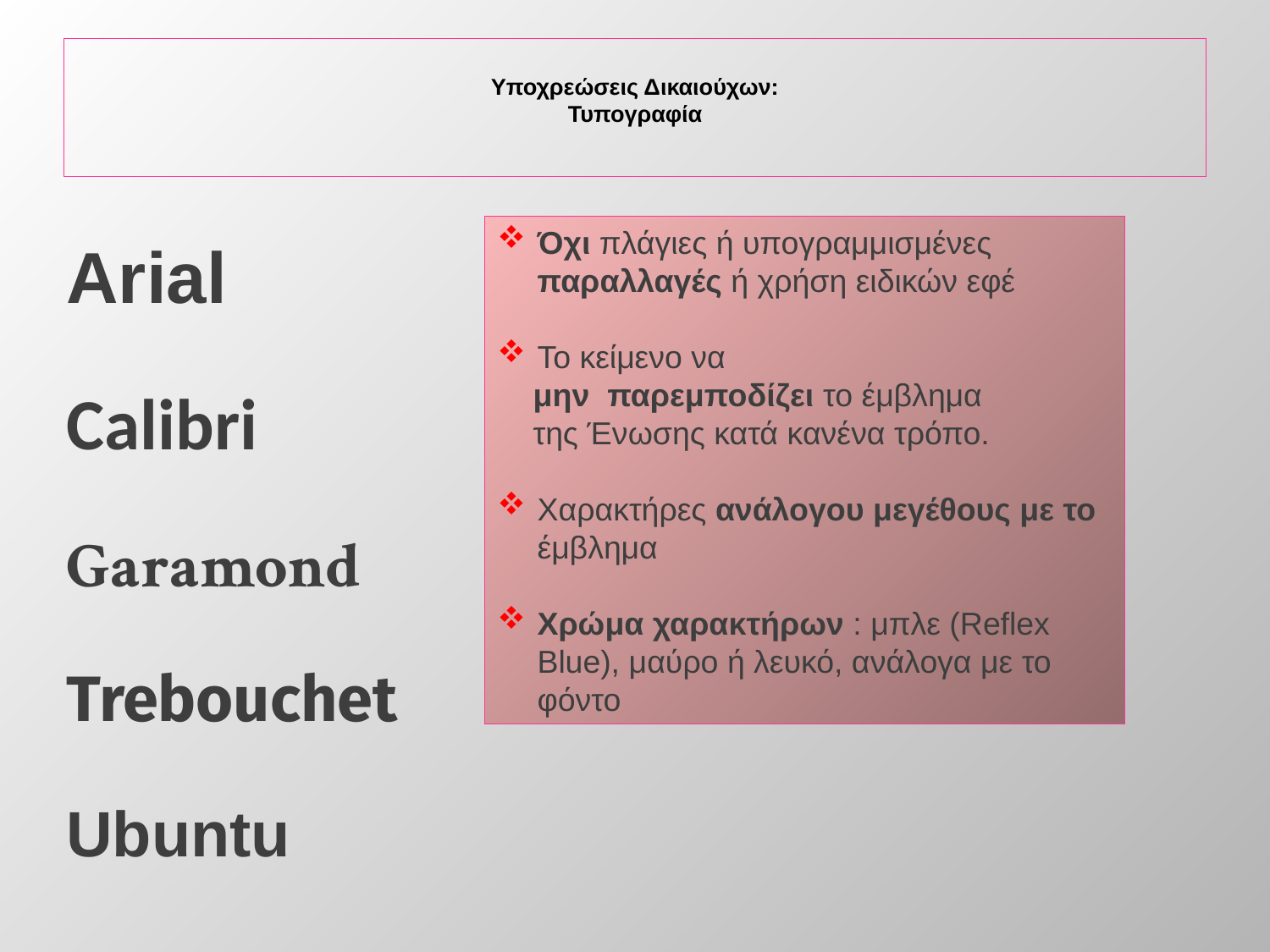

# Υποχρεώσεις Δικαιούχων: Τυπογραφία

Όχι πλάγιες ή υπογραμμισμένες παραλλαγές ή χρήση ειδικών εφέ

Το κείμενο να
    μην  παρεμποδίζει το έμβλημα
    της Ένωσης κατά κανένα τρόπο.

Χαρακτήρες ανάλογου μεγέθους με το έμβλημα

Χρώμα χαρακτήρων : μπλε (Reflex Blue), μαύρο ή λευκό, ανάλογα με το φόντο
Arial

Calibri

Garamond

Trebouchet

Ubuntu